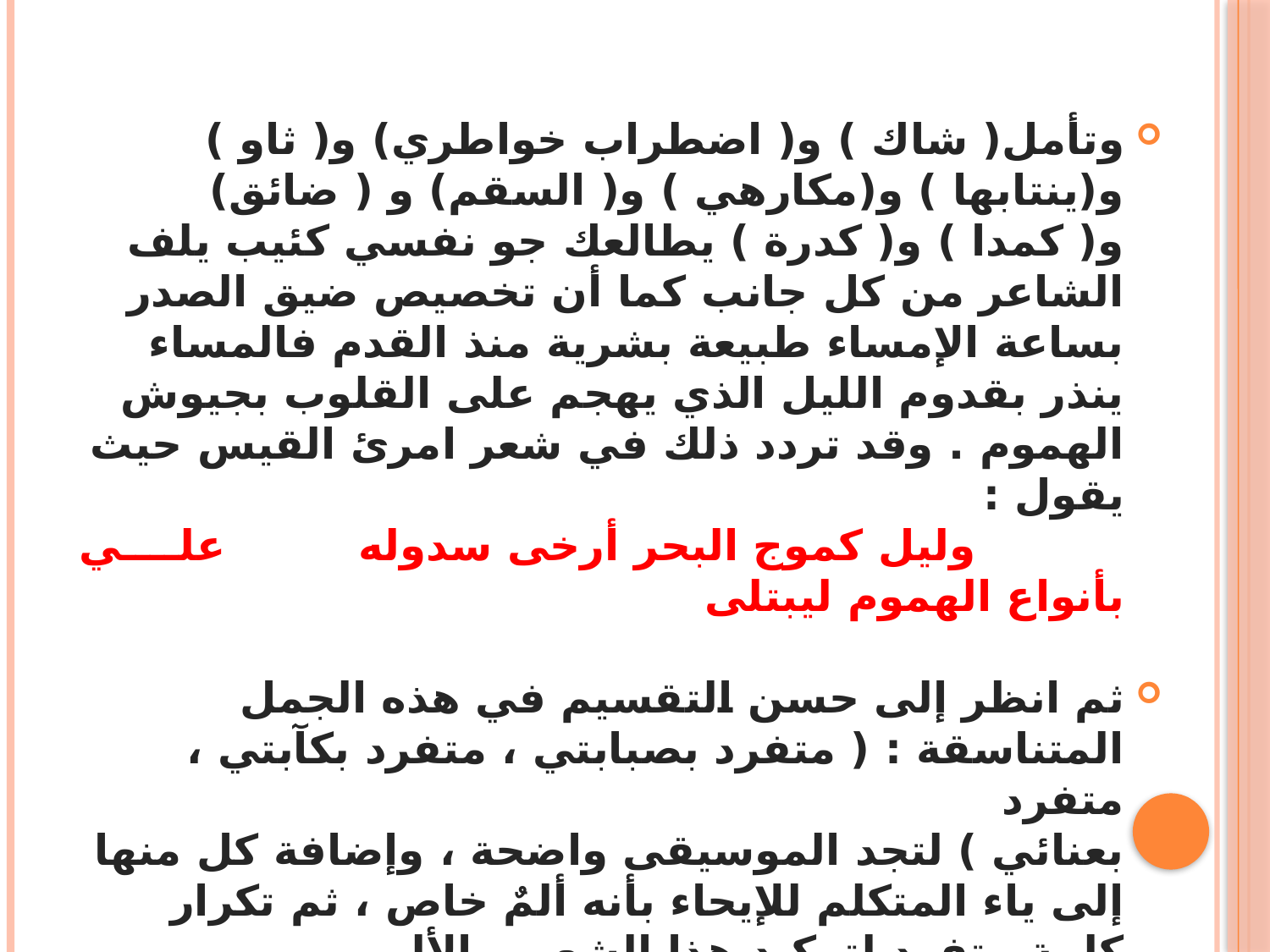

وتأمل( شاك ) و( اضطراب خواطري) و( ثاو ) و(ينتابها ) و(مكارهي ) و( السقم) و ( ضائق) و( كمدا ) و( كدرة ) يطالعك جو نفسي كئيب يلف الشاعر من كل جانب كما أن تخصيص ضيق الصدر بساعة الإمساء طبيعة بشرية منذ القدم فالمساء ينذر بقدوم الليل الذي يهجم على القلوب بجيوش الهموم . وقد تردد ذلك في شعر امرئ القيس حيث يقول :
          وليل كموج البحر أرخى سدوله         علــــي بأنواع الهموم ليبتلى

ثم انظر إلى حسن التقسيم في هذه الجمل المتناسقة : ( متفرد بصبابتي ، متفرد بكآبتي ، متفرد
بعنائي ) لتجد الموسيقى واضحة ، وإضافة كل منها إلى ياء المتكلم للإيحاء بأنه ألمٌ خاص ، ثم تكرار كلمة متفرد لتوكيد هذا الشعور بالألم ...
وفي المقطع الأخير  أيضًا جاءت الألفاظ موحية بالحزن مثل ( عبرة ، نزعا ، صرعة ، مآتم ، كلمى ، دامية ، دمعة،رثائي ) وكلها تتعاون في التعبير عن آلام  الشاعر .